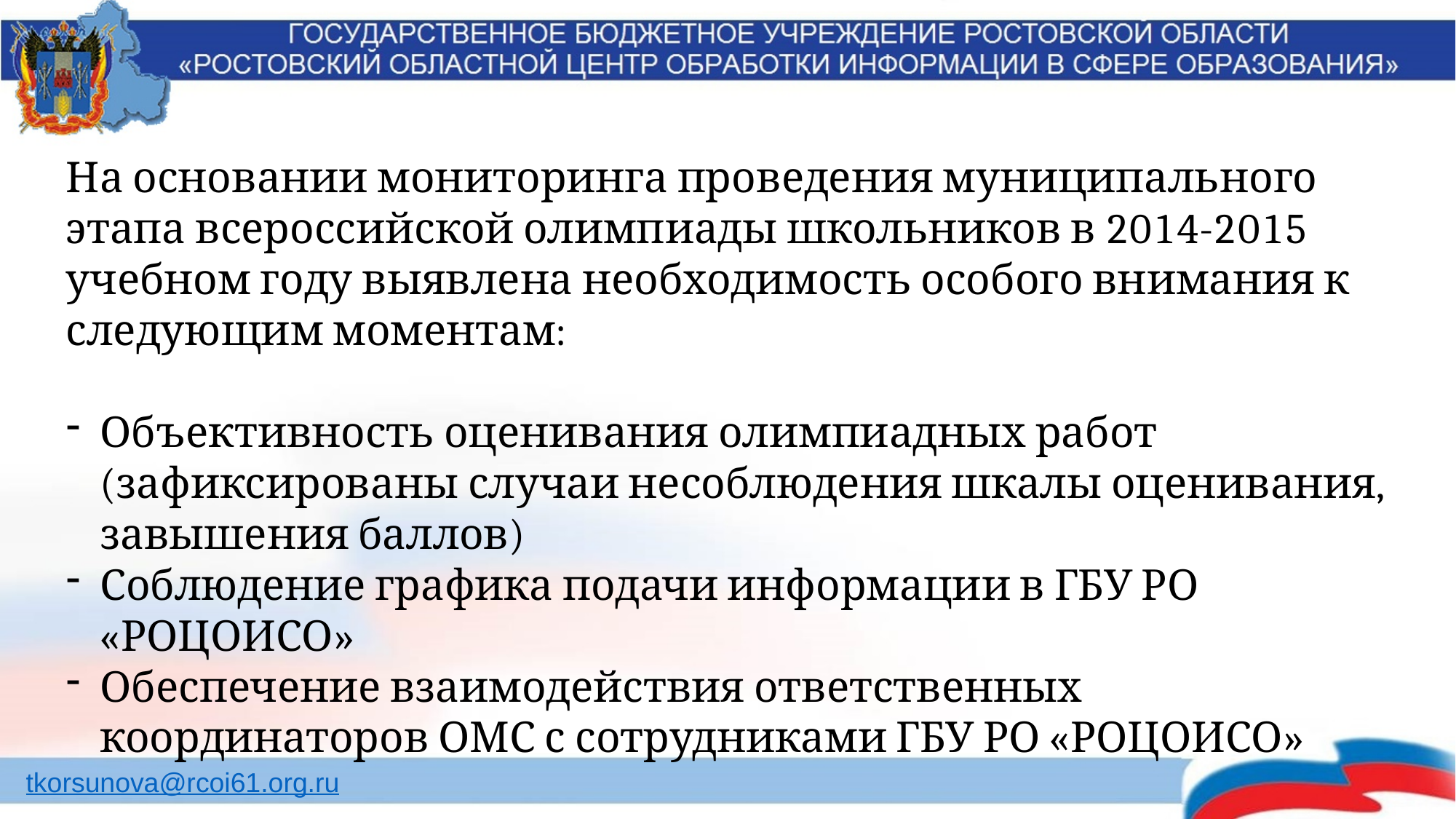

На основании мониторинга проведения муниципального этапа всероссийской олимпиады школьников в 2014-2015 учебном году выявлена необходимость особого внимания к следующим моментам:

Объективность оценивания олимпиадных работ (зафиксированы случаи несоблюдения шкалы оценивания, завышения баллов)
Соблюдение графика подачи информации в ГБУ РО «РОЦОИСО»
Обеспечение взаимодействия ответственных координаторов ОМС с сотрудниками ГБУ РО «РОЦОИСО»
tkorsunova@rcoi61.org.ru